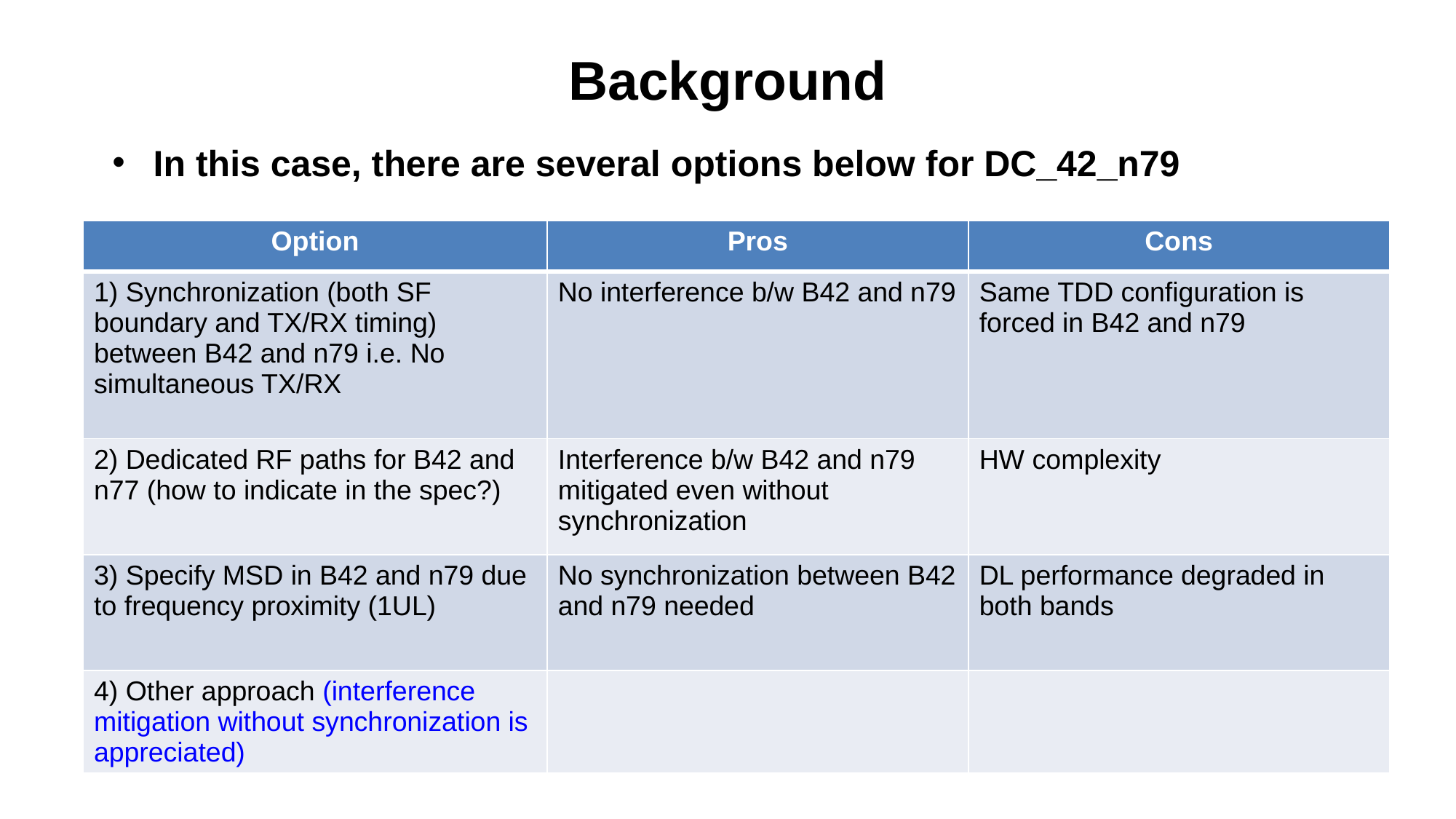

# Background
In this case, there are several options below for DC_42_n79

| Option | Pros | Cons |
| --- | --- | --- |
| 1) Synchronization (both SF boundary and TX/RX timing) between B42 and n79 i.e. No simultaneous TX/RX | No interference b/w B42 and n79 | Same TDD configuration is forced in B42 and n79 |
| 2) Dedicated RF paths for B42 and n77 (how to indicate in the spec?) | Interference b/w B42 and n79 mitigated even without synchronization | HW complexity |
| 3) Specify MSD in B42 and n79 due to frequency proximity (1UL) | No synchronization between B42 and n79 needed | DL performance degraded in both bands |
| 4) Other approach (interference mitigation without synchronization is appreciated) |  |  |